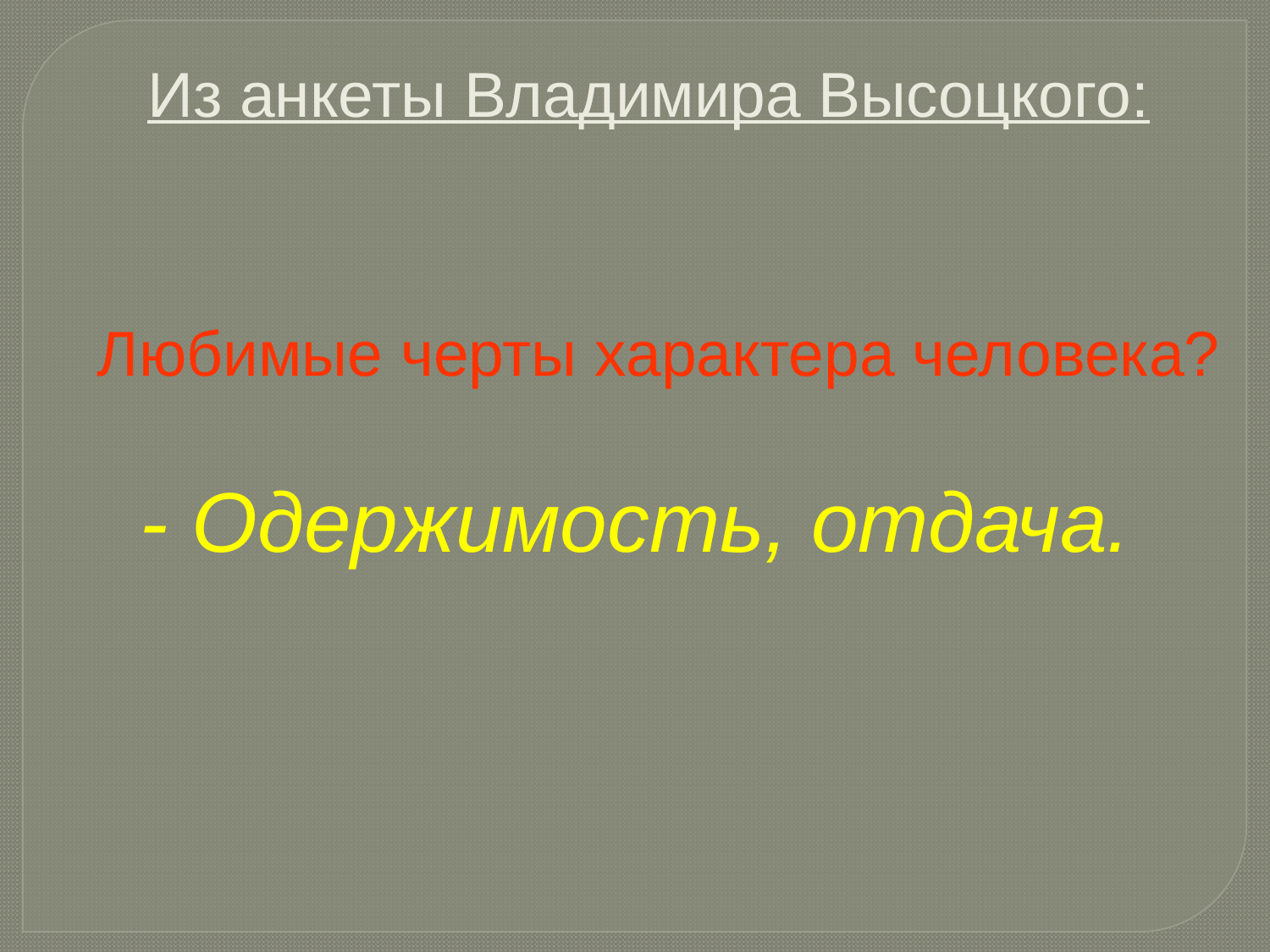

Из анкеты Владимира Высоцкого:
Любимые черты характера человека?
- Одержимость, отдача.